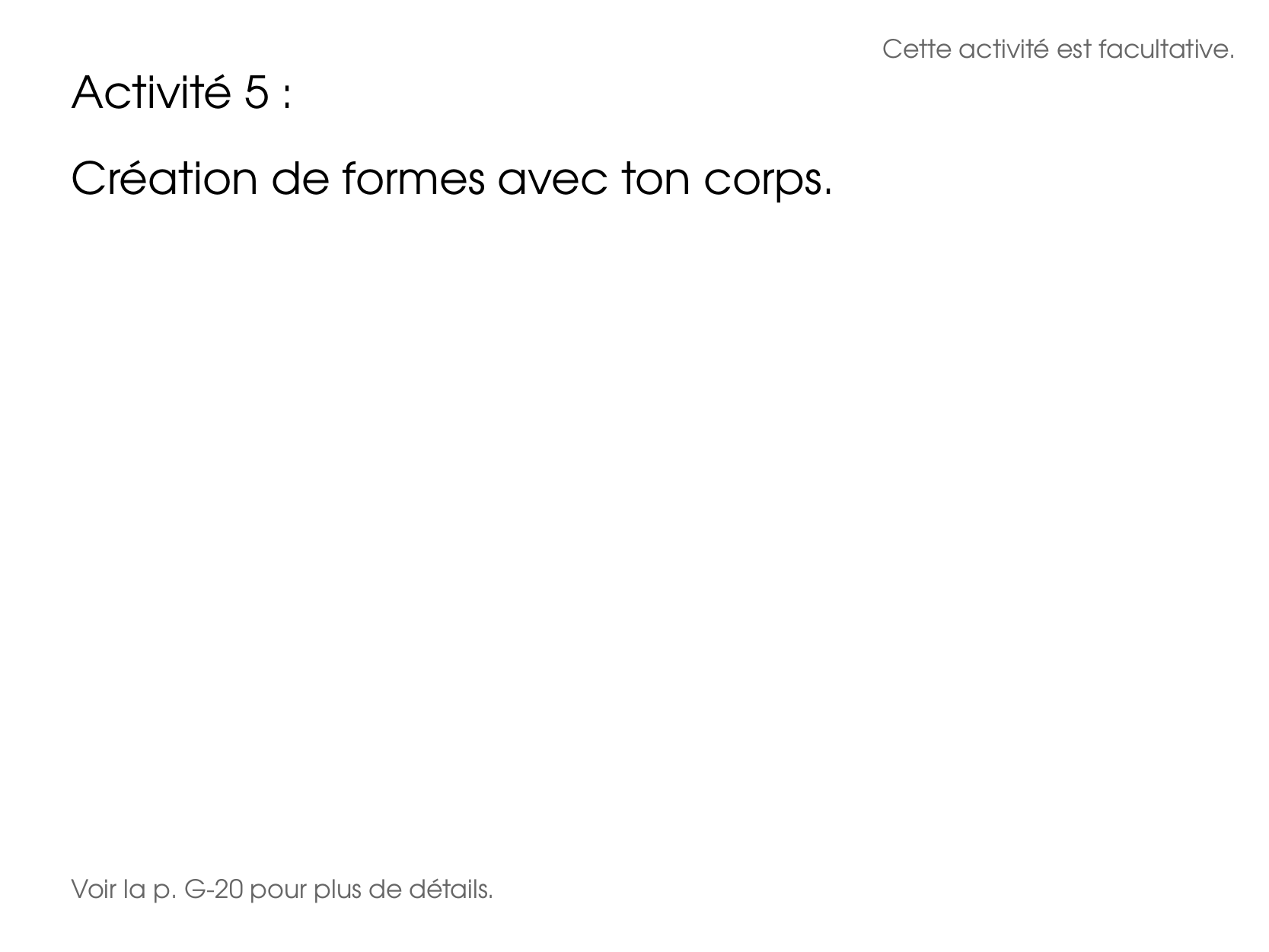

Cette activité est facultative.
Activité 5 :
Création de formes avec ton corps.
Voir la p. G-20 pour plus de détails.